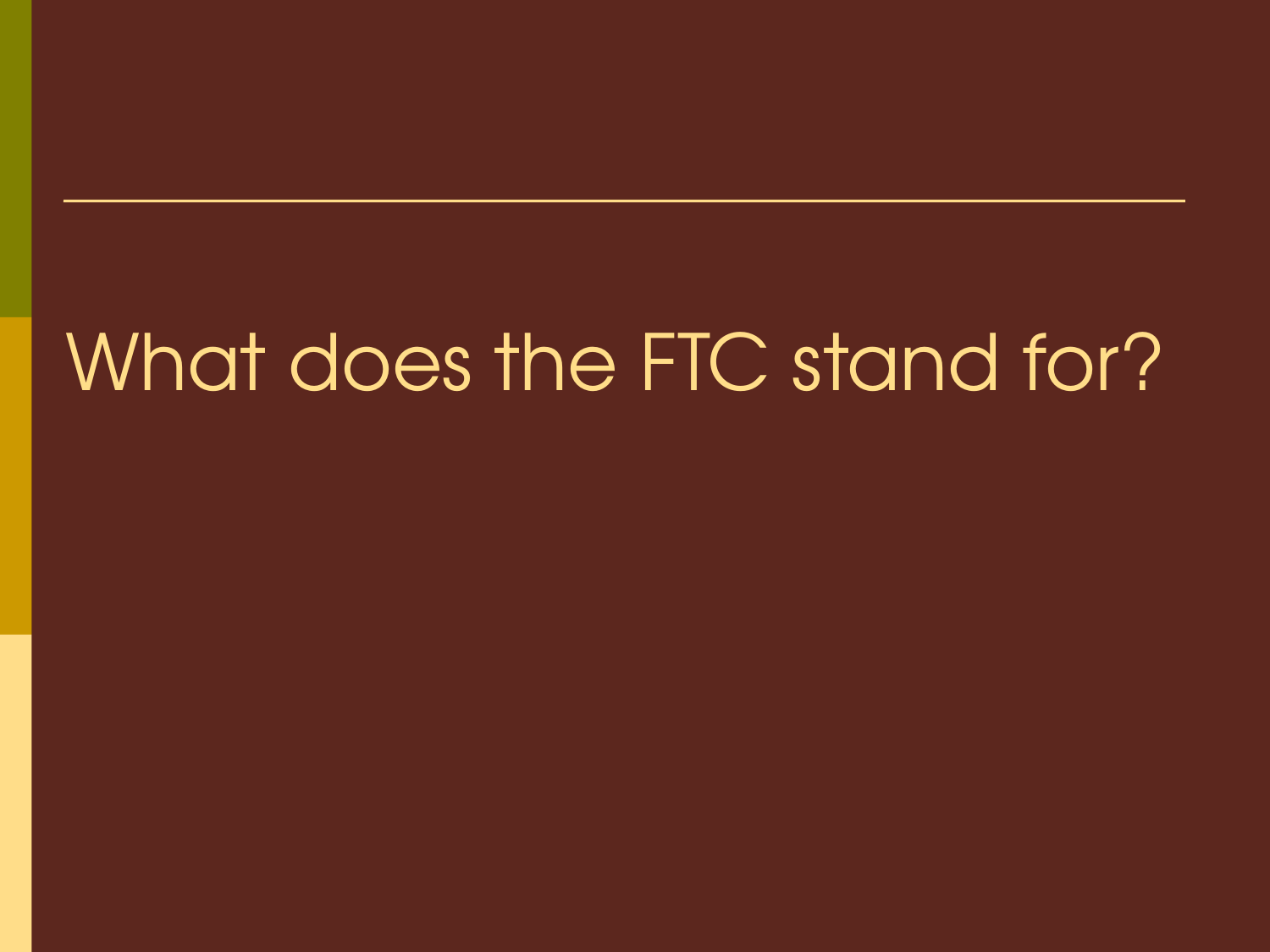

# What does the FTC stand for?